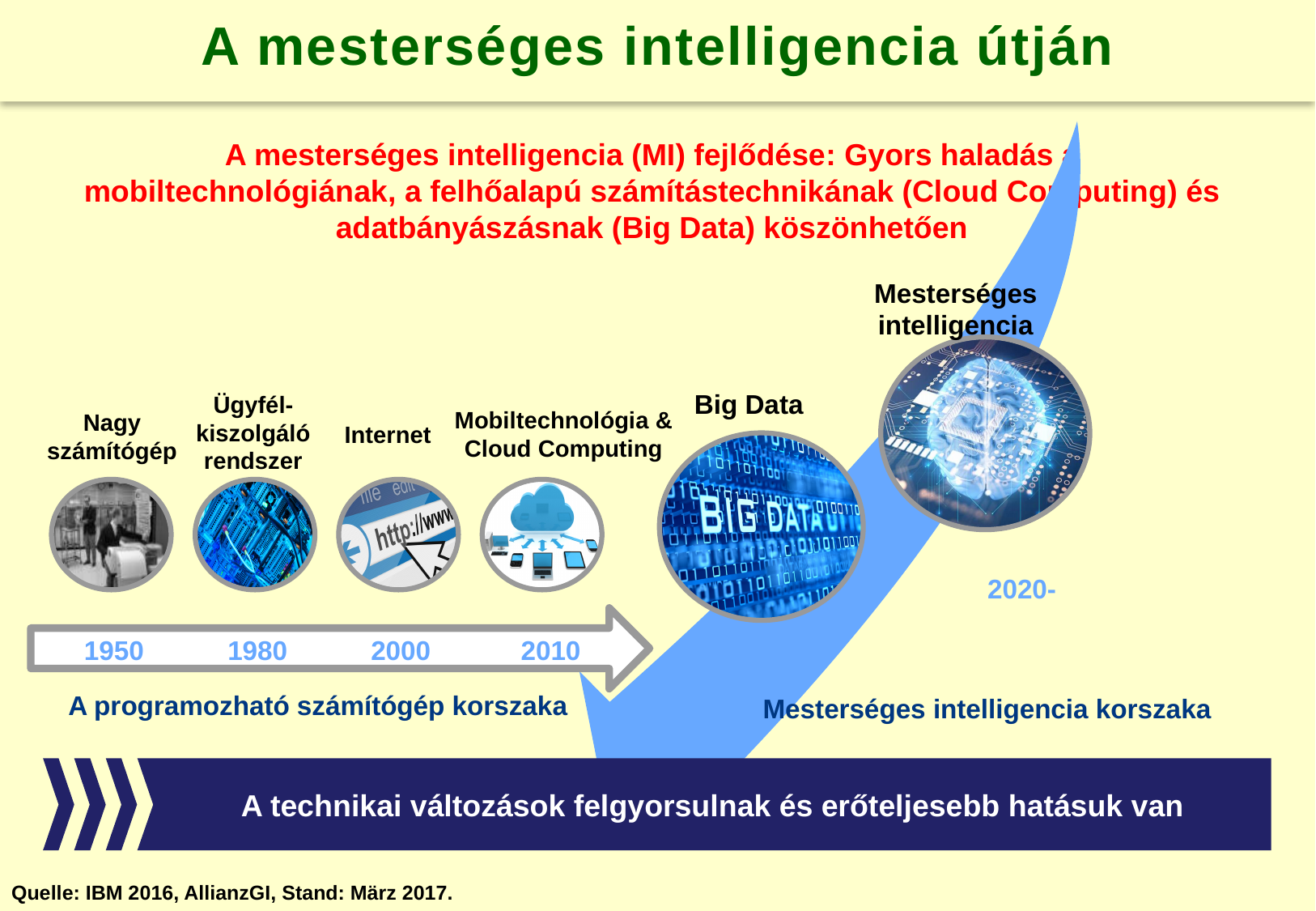

# A mesterséges intelligencia útján
A mesterséges intelligencia (MI) fejlődése: Gyors haladás a mobiltechnológiának, a felhőalapú számítástechnikának (Cloud Computing) és adatbányászásnak (Big Data) köszönhetően
Mesterséges intelligencia

Big Data
Ügyfél-kiszolgáló rendszer
Mobiltechnológia & Cloud Computing
Nagy számítógép
Internet

2020-

1950
1980
2000
2010
A programozható számítógép korszaka
Mesterséges intelligencia korszaka

A technikai változások felgyorsulnak és erőteljesebb hatásuk van
Quelle: IBM 2016, AllianzGI, Stand: März 2017.